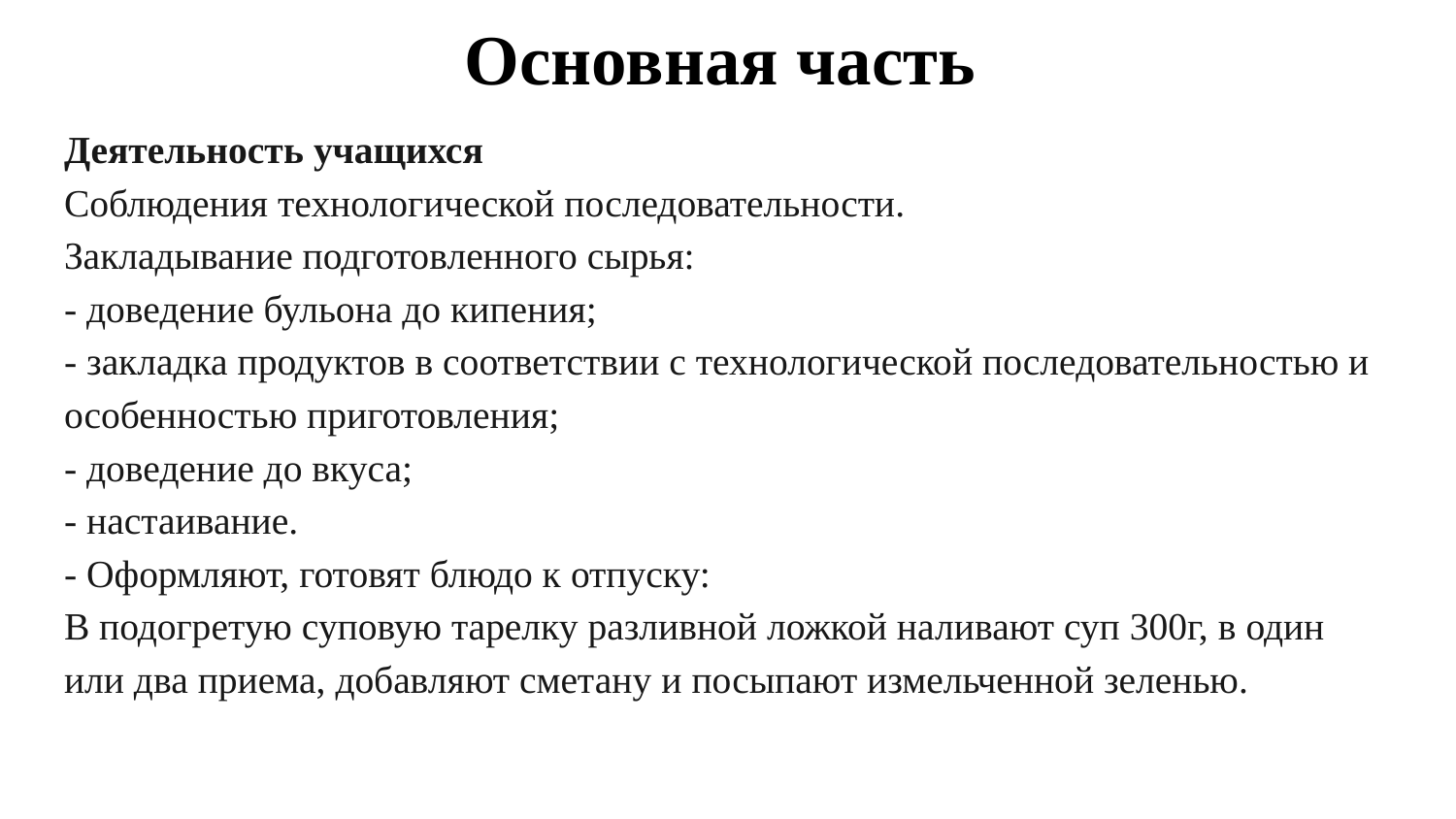

# Основная часть
Деятельность учащихся
Соблюдения технологической последовательности.
Закладывание подготовленного сырья:
- доведение бульона до кипения;
- закладка продуктов в соответствии с технологической последовательностью и особенностью приготовления;
- доведение до вкуса;
- настаивание.
- Оформляют, готовят блюдо к отпуску:
В подогретую суповую тарелку разливной ложкой наливают суп 300г, в один или два приема, добавляют сметану и посыпают измельченной зеленью.